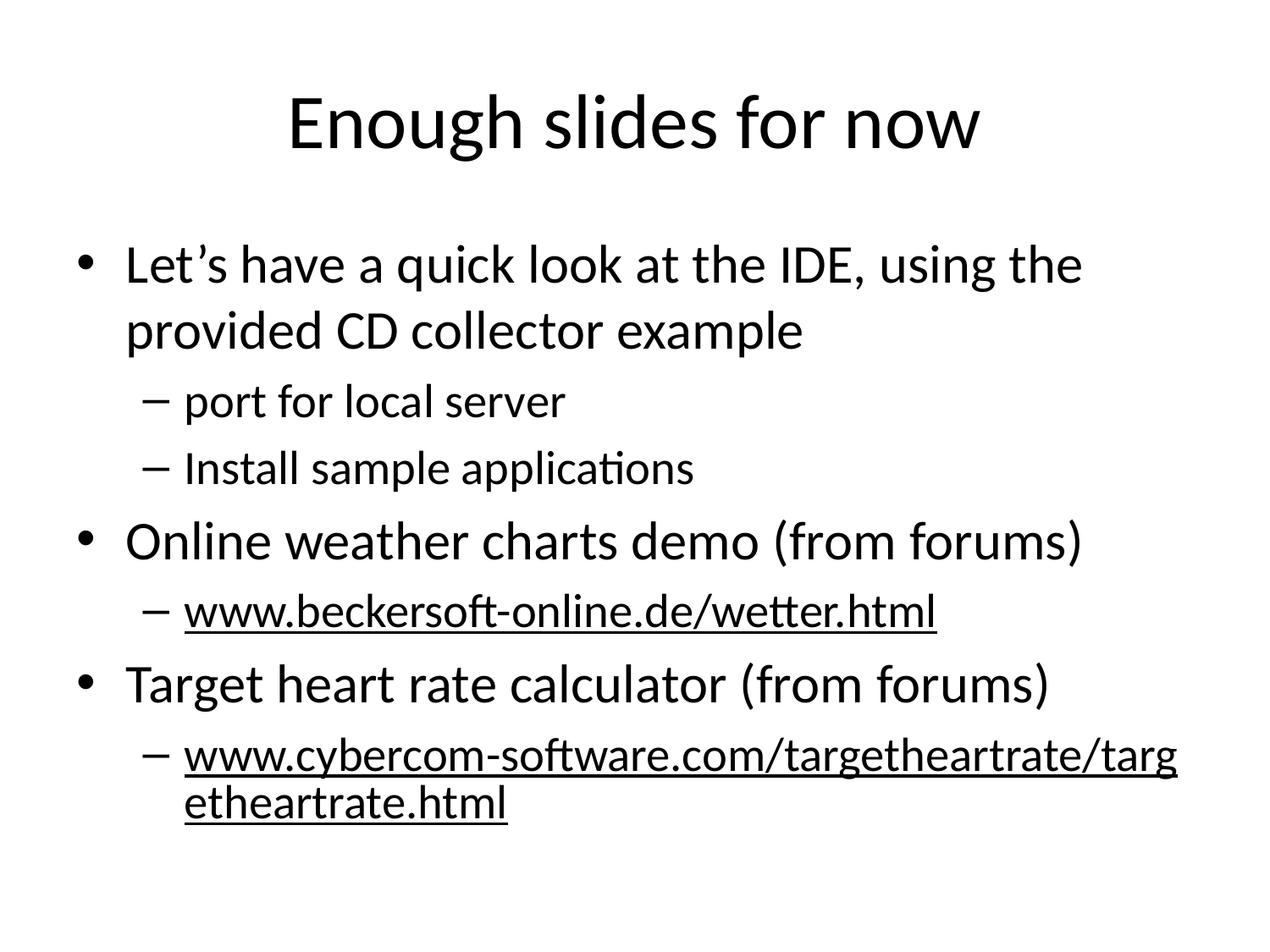

# Enough slides for now
Let’s have a quick look at the IDE, using the provided CD collector example
port for local server
Install sample applications
Online weather charts demo (from forums)
www.beckersoft-online.de/wetter.html
Target heart rate calculator (from forums)
www.cybercom-software.com/targetheartrate/targetheartrate.html